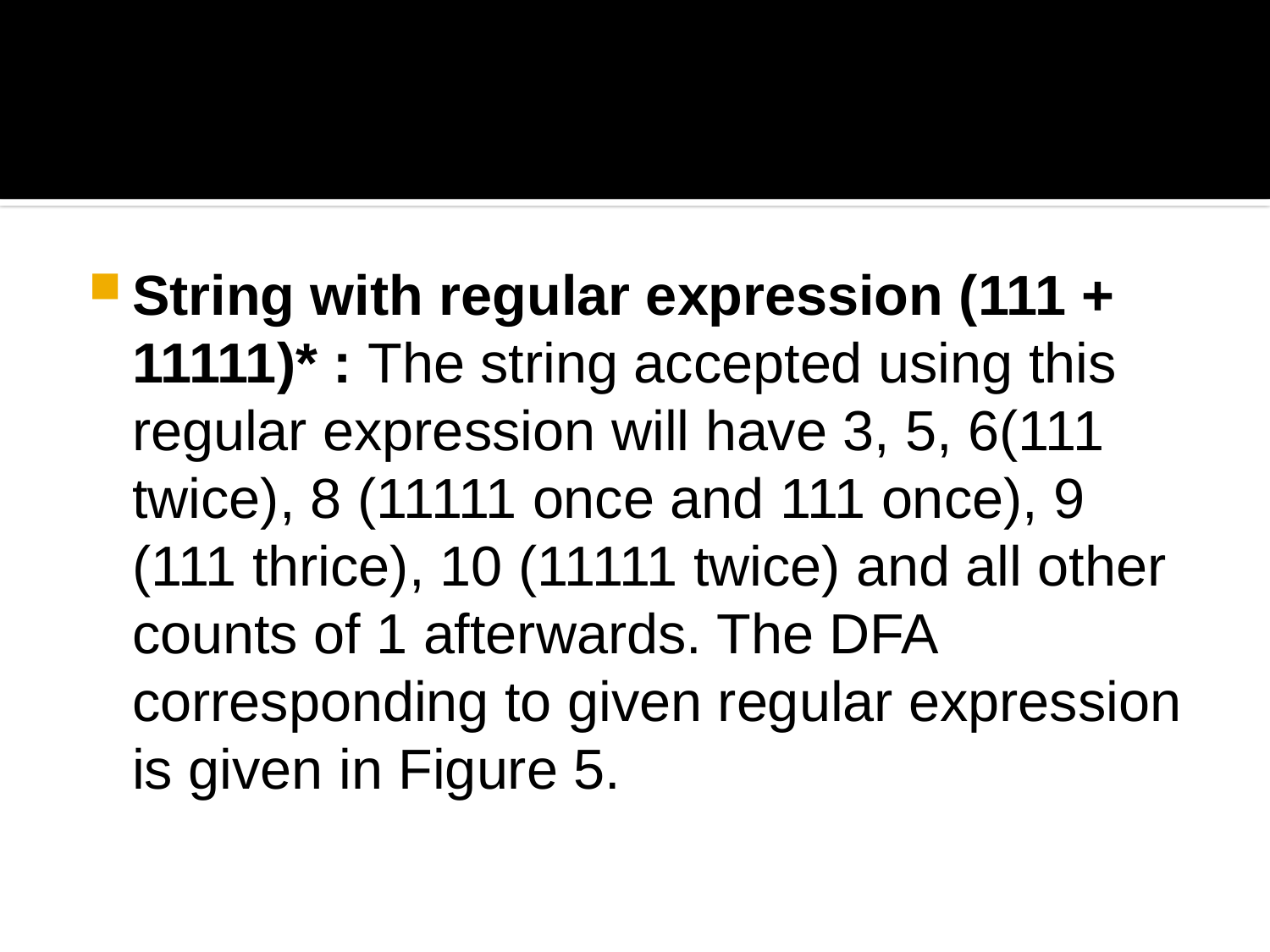

#
String with regular expression (111 + 11111)* : The string accepted using this regular expression will have 3, 5, 6(111 twice), 8 (11111 once and 111 once), 9 (111 thrice), 10 (11111 twice) and all other counts of 1 afterwards. The DFA corresponding to given regular expression is given in Figure 5.